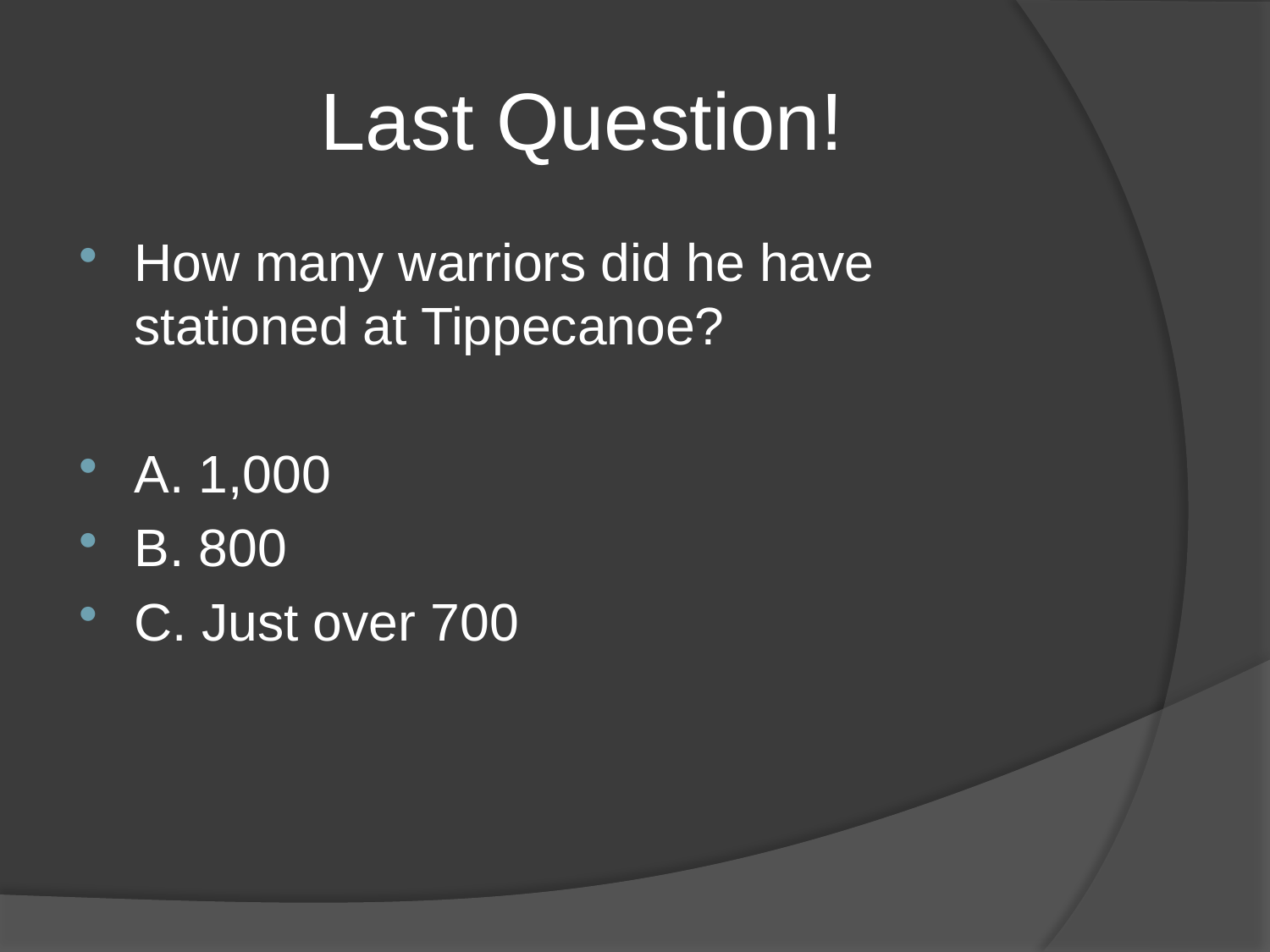

# Last Question!
How many warriors did he have stationed at Tippecanoe?

A. 1,000
B. 800
C. Just over 700